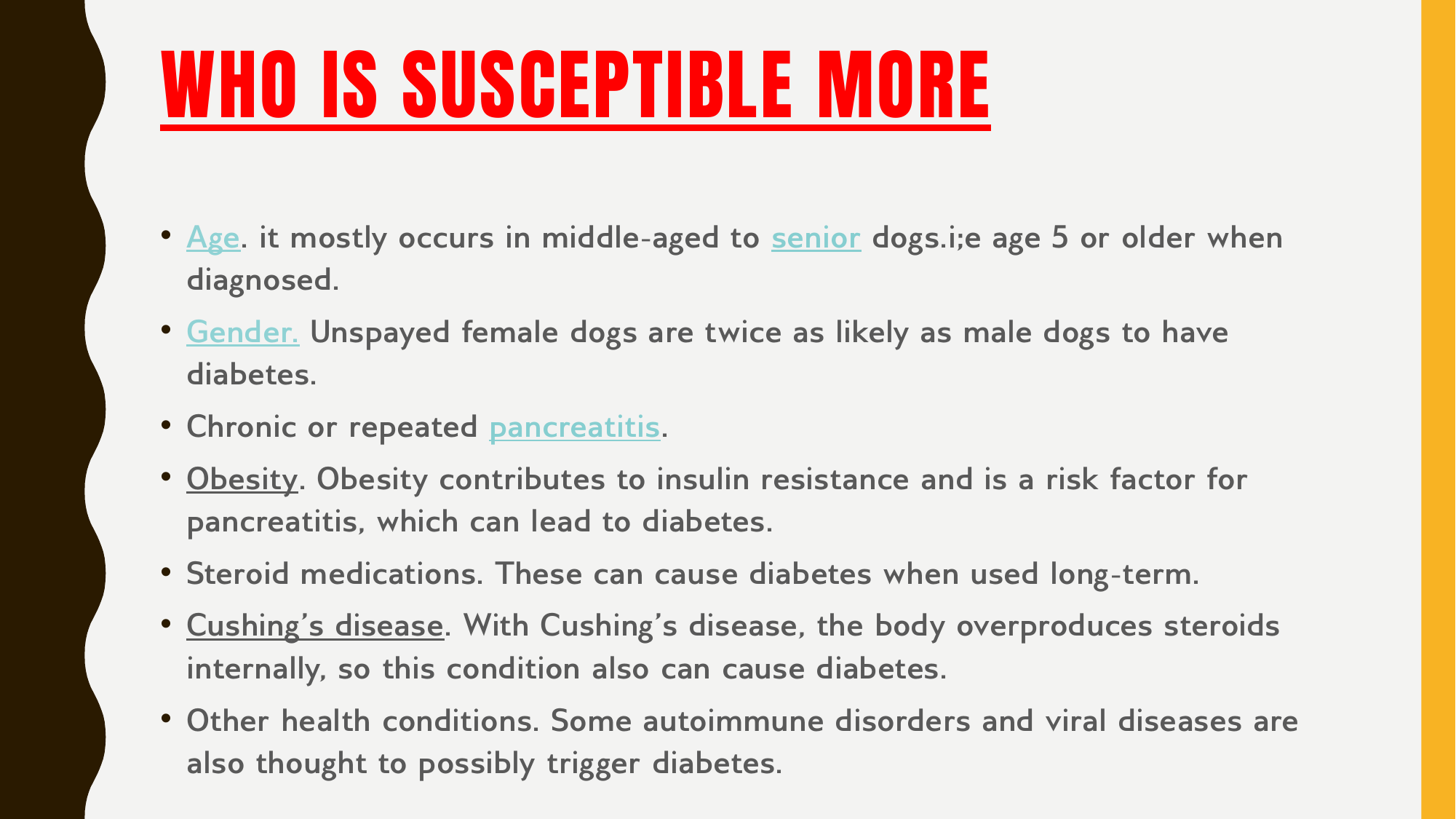

# WHO IS SUSCEPTIBLE MORE
Age. it mostly occurs in middle-aged to senior dogs.i;e age 5 or older when diagnosed.
Gender. Unspayed female dogs are twice as likely as male dogs to have diabetes.
Chronic or repeated pancreatitis.
Obesity. Obesity contributes to insulin resistance and is a risk factor for pancreatitis, which can lead to diabetes.
Steroid medications. These can cause diabetes when used long-term.
Cushing’s disease. With Cushing’s disease, the body overproduces steroids internally, so this condition also can cause diabetes.
Other health conditions. Some autoimmune disorders and viral diseases are also thought to possibly trigger diabetes.